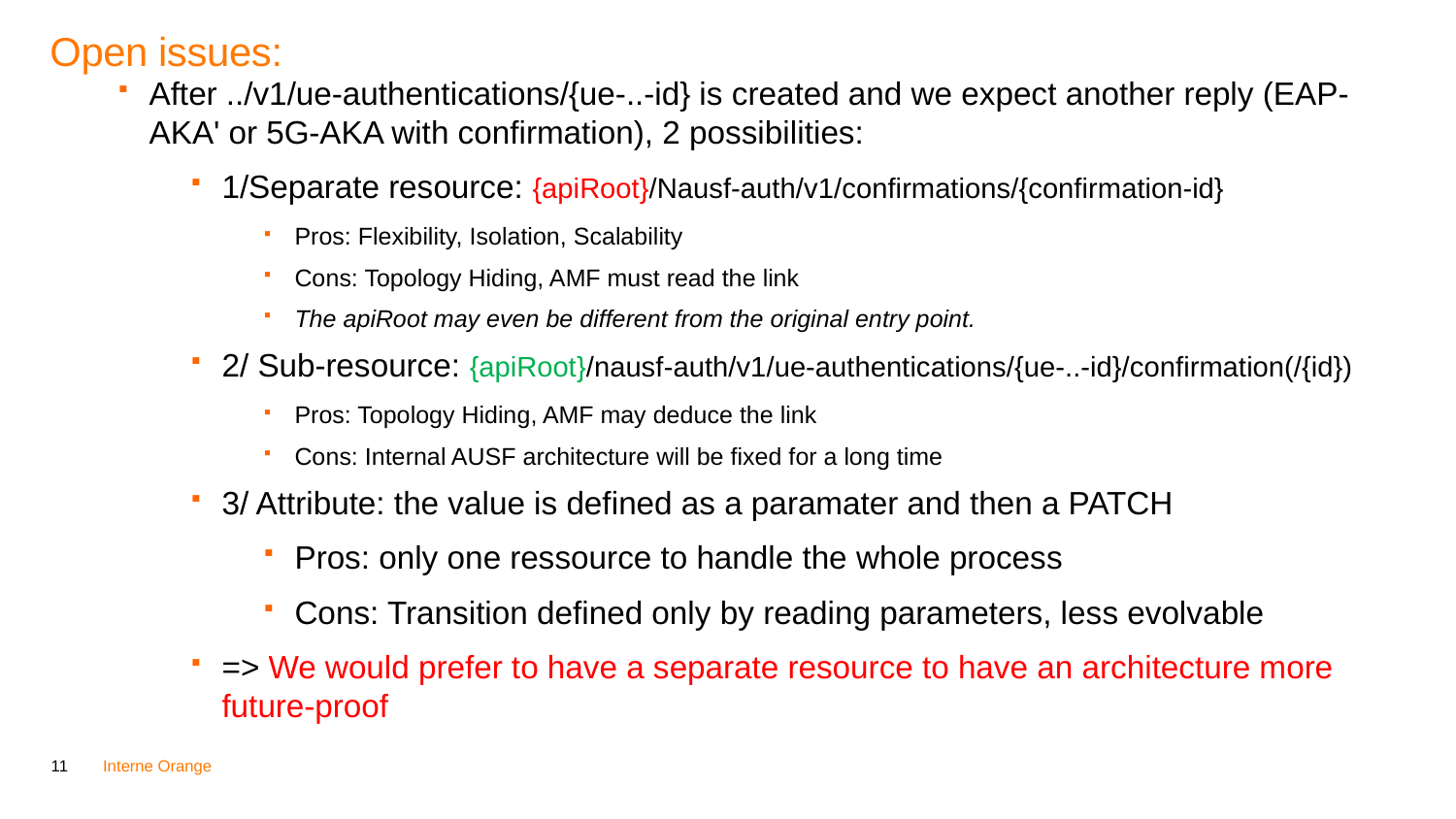

# Open issues:
After ../v1/ue-authentications/{ue-..-id} is created and we expect another reply (EAP-AKA' or 5G-AKA with confirmation), 2 possibilities:
1/Separate resource: {apiRoot}/Nausf-auth/v1/confirmations/{confirmation-id}
Pros: Flexibility, Isolation, Scalability
Cons: Topology Hiding, AMF must read the link
The apiRoot may even be different from the original entry point.
2/ Sub-resource: {apiRoot}/nausf-auth/v1/ue-authentications/{ue-..-id}/confirmation(/{id})
Pros: Topology Hiding, AMF may deduce the link
Cons: Internal AUSF architecture will be fixed for a long time
3/ Attribute: the value is defined as a paramater and then a PATCH
Pros: only one ressource to handle the whole process
Cons: Transition defined only by reading parameters, less evolvable
=> We would prefer to have a separate resource to have an architecture more future-proof